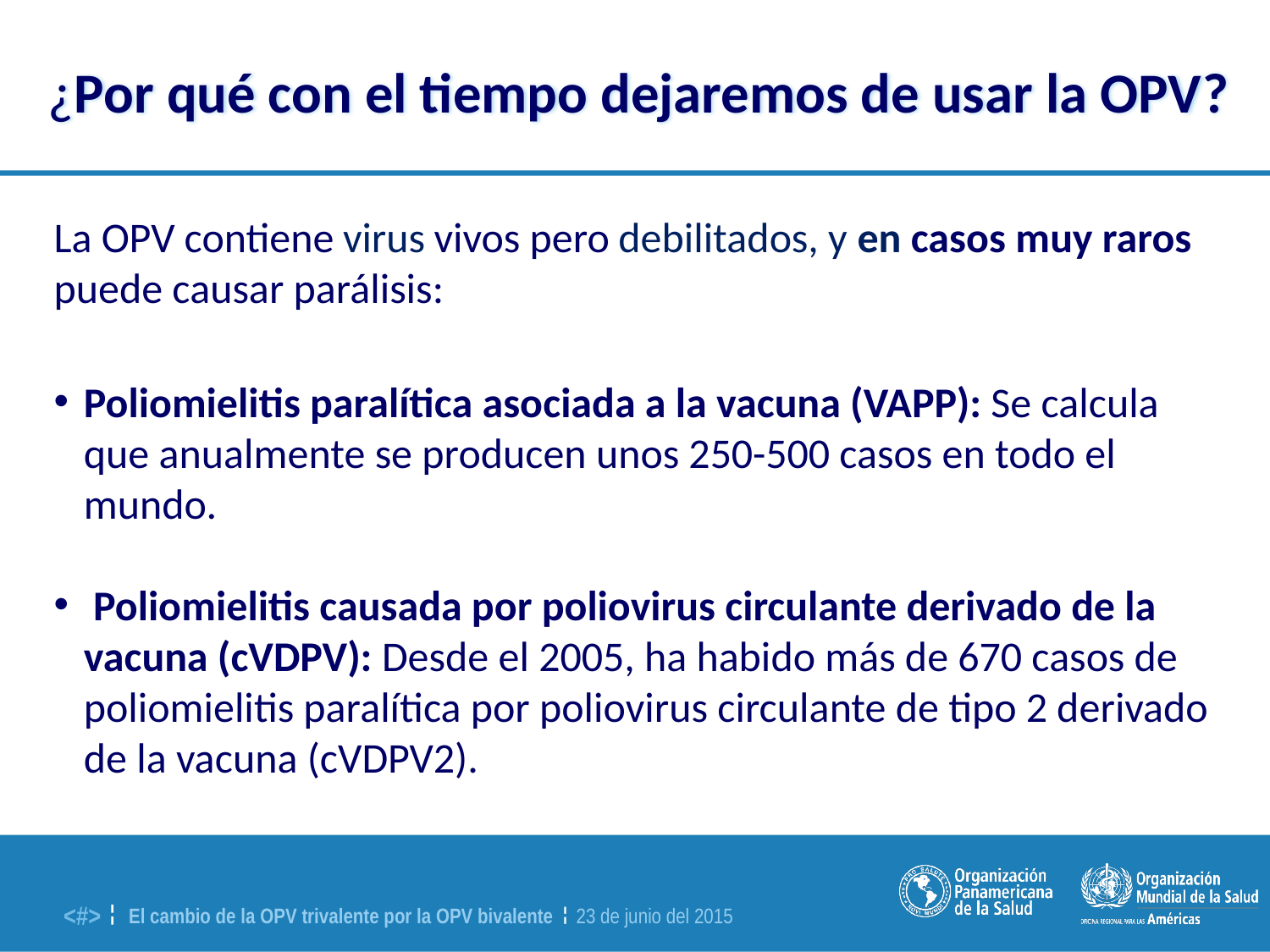

¿Por qué con el tiempo dejaremos de usar la OPV?
La OPV contiene virus vivos pero debilitados, y en casos muy raros puede causar parálisis:

Poliomielitis paralítica asociada a la vacuna (VAPP): Se calcula que anualmente se producen unos 250-500 casos en todo el mundo.

 Poliomielitis causada por poliovirus circulante derivado de la vacuna (cVDPV): Desde el 2005, ha habido más de 670 casos de poliomielitis paralítica por poliovirus circulante de tipo 2 derivado de la vacuna (cVDPV2).